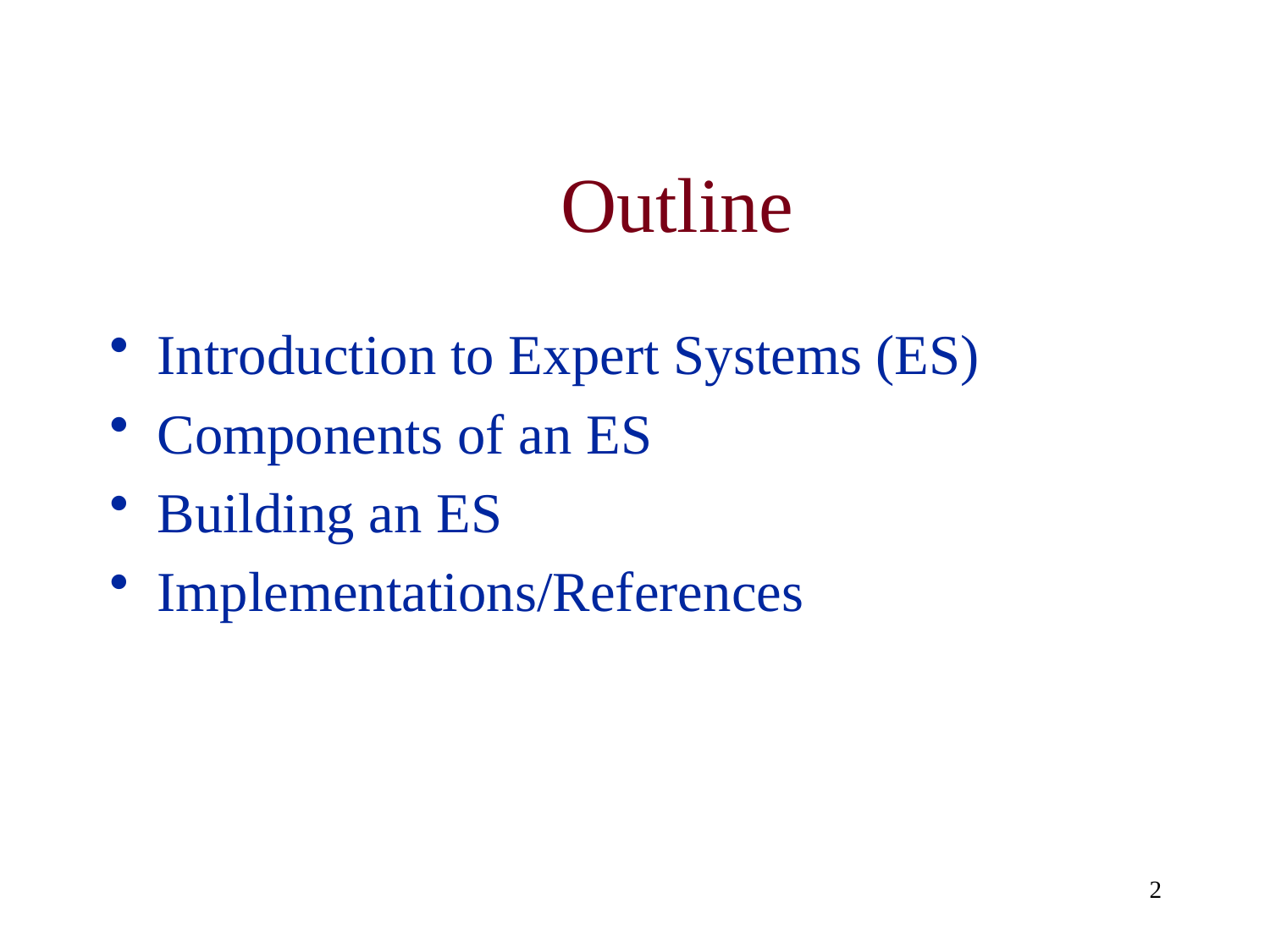

# Outline
Introduction to Expert Systems (ES)
Components of an ES
Building an ES
Implementations/References

2